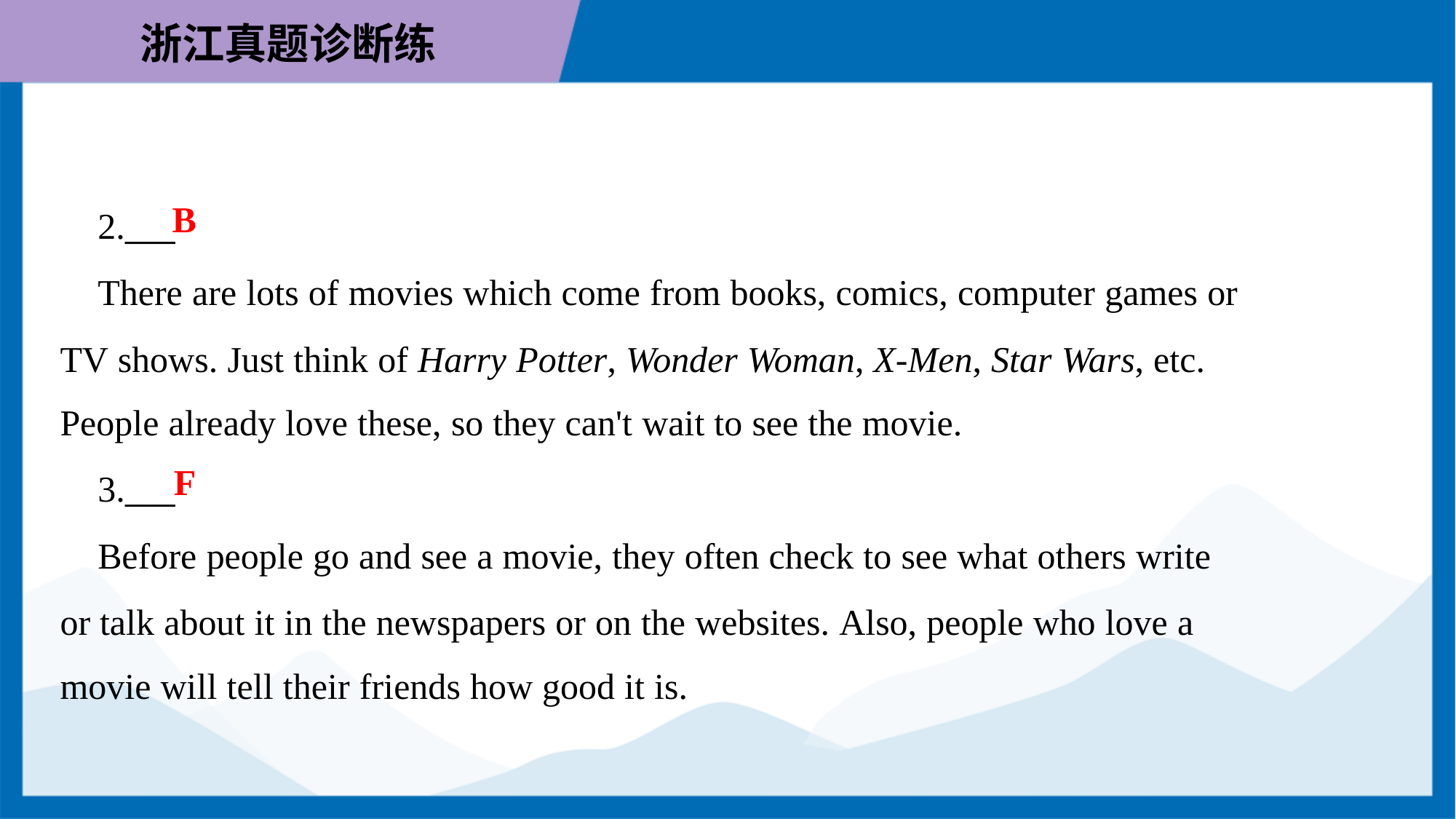

B
    2.___
    There are lots of movies which come from books, comics, computer games or
TV shows. Just think of Harry Potter, Wonder Woman, X-Men, Star Wars, etc.
People already love these, so they can't wait to see the movie.
F
    3.___
    Before people go and see a movie, they often check to see what others write
or talk about it in the newspapers or on the websites. Also, people who love a
movie will tell their friends how good it is.